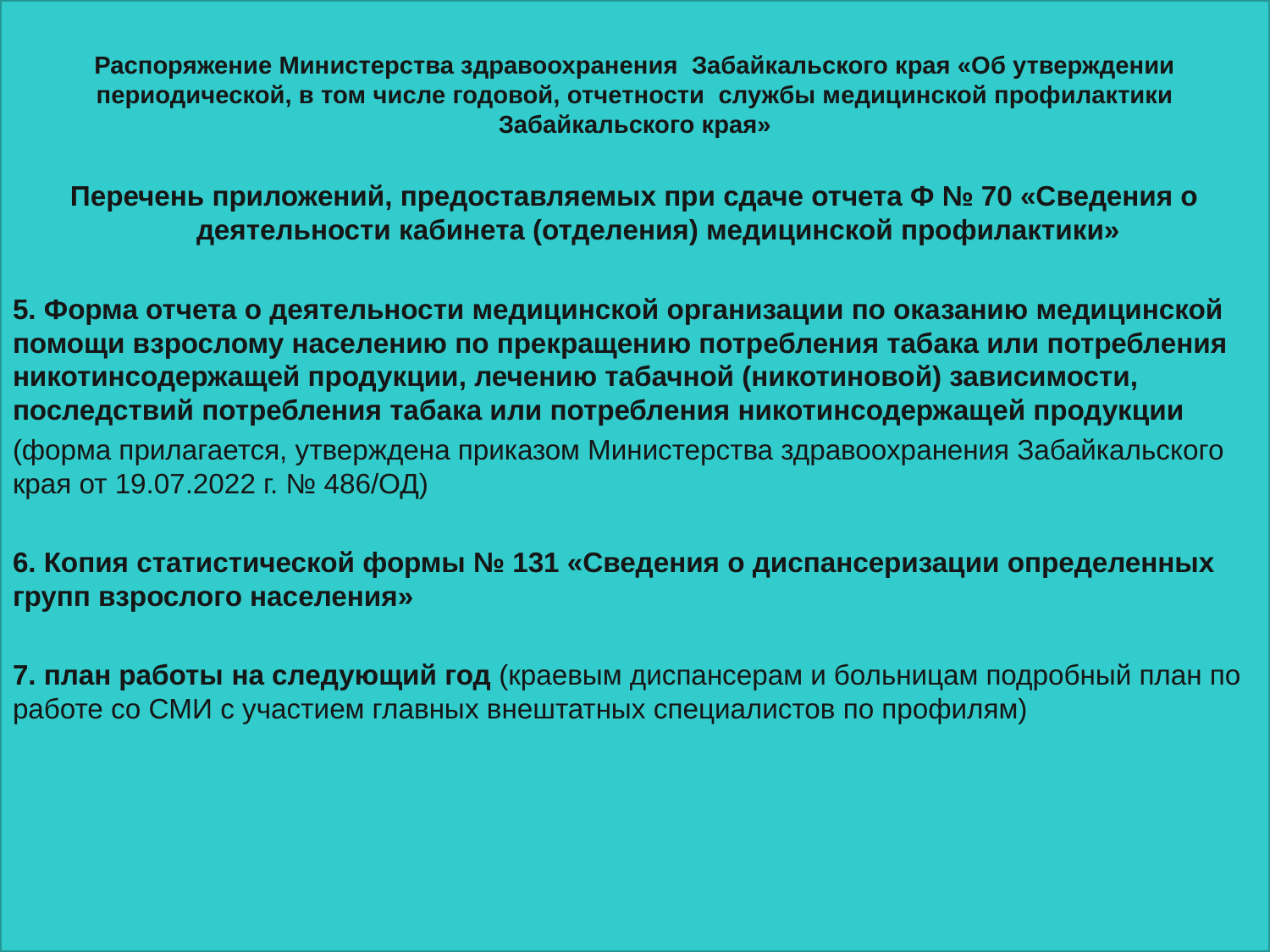

Распоряжение Министерства здравоохранения  Забайкальского края «Об утверждении периодической, в том числе годовой, отчетности  службы медицинской профилактики Забайкальского края»

Перечень приложений, предоставляемых при сдаче отчета Ф № 70 «Сведения о деятельности кабинета (отделения) медицинской профилактики»

5. Форма отчета о деятельности медицинской организации по оказанию медицинской помощи взрослому населению по прекращению потребления табака или потребления никотинсодержащей продукции, лечению табачной (никотиновой) зависимости, последствий потребления табака или потребления никотинсодержащей продукции
(форма прилагается, утверждена приказом Министерства здравоохранения Забайкальского края от 19.07.2022 г. № 486/ОД)

6. Копия статистической формы № 131 «Сведения о диспансеризации определенных групп взрослого населения»

7. план работы на следующий год (краевым диспансерам и больницам подробный план по работе со СМИ с участием главных внештатных специалистов по профилям)

#